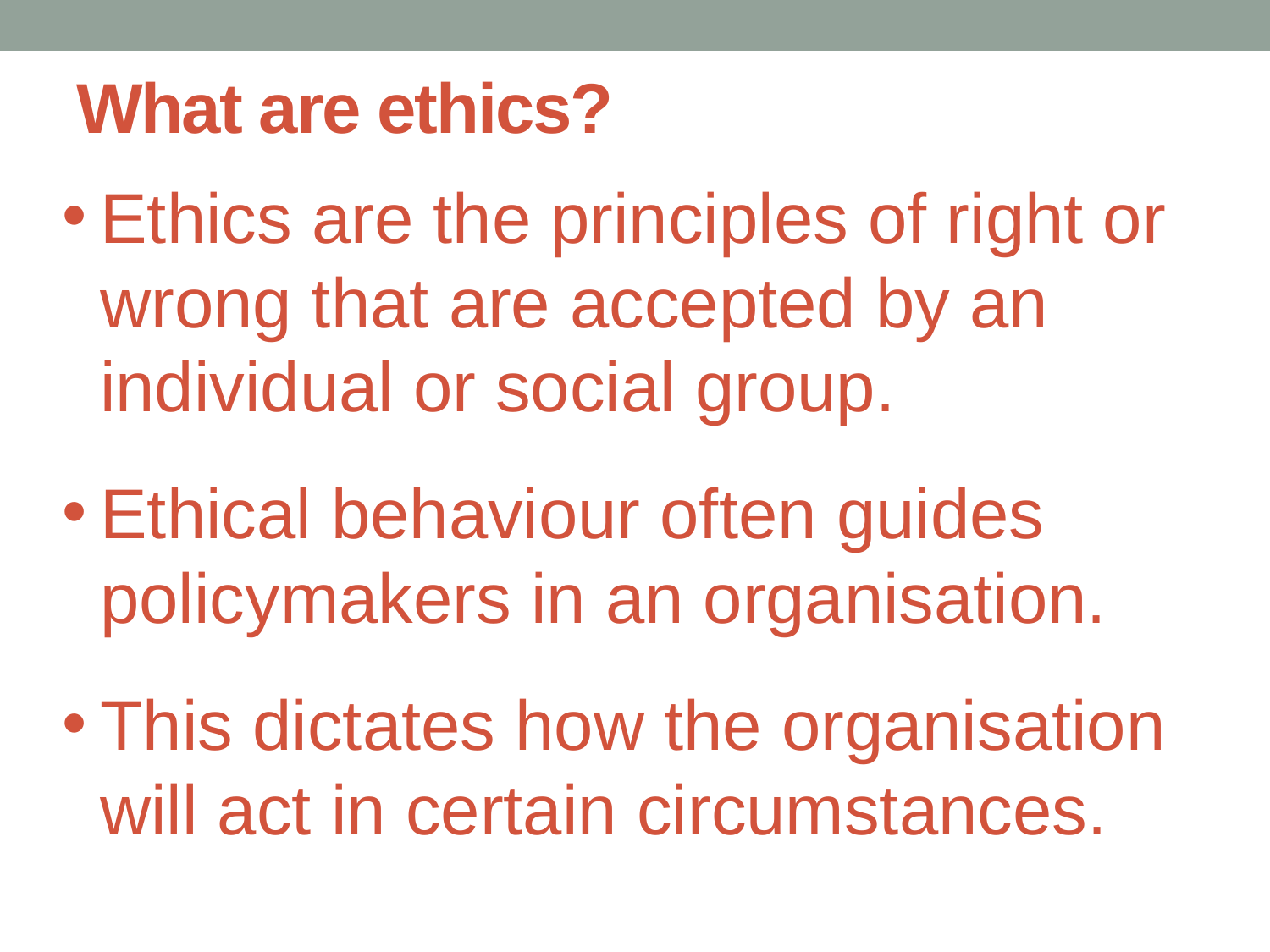

# What are ethics?
Ethics are the principles of right or wrong that are accepted by an individual or social group.
Ethical behaviour often guides policymakers in an organisation.
This dictates how the organisation will act in certain circumstances.